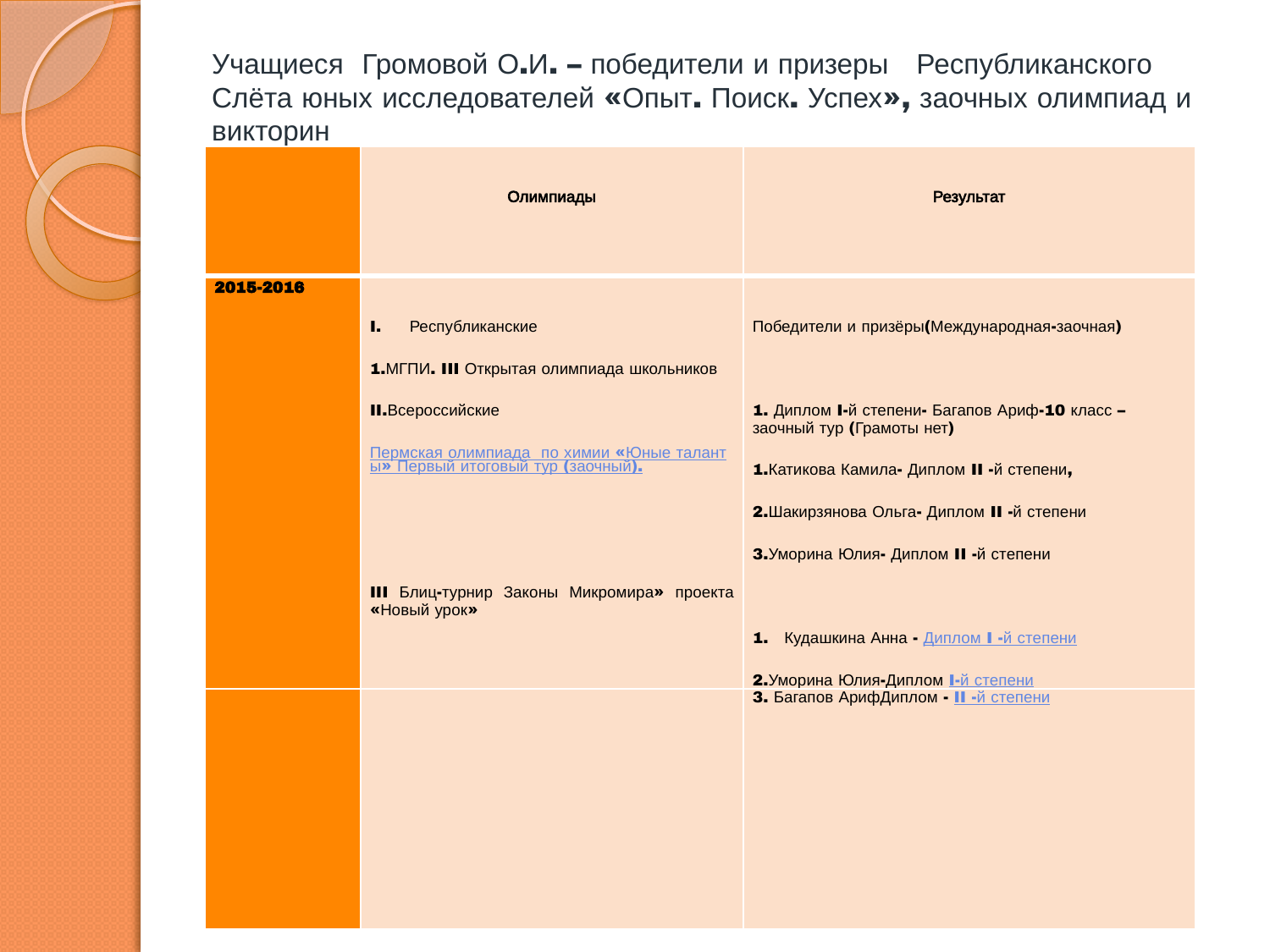

# Учащиеся  Громовой О.И. – победители и призеры   Республиканского Слёта юных исследователей «Опыт. Поиск. Успех», заочных олимпиад и  викторин
|  | Олимпиады | Результат |
| --- | --- | --- |
| 2015-2016 | Республиканские 1.МГПИ. III Открытая олимпиада школьников II.Всероссийские Пермская олимпиада по химии «Юные таланты» Первый итоговый тур (заочный). III Блиц-турнир Законы Микромира» проекта «Новый урок» | Победители и призёры(Международная-заочная) 1. Диплом I-й степени- Багапов Ариф-10 класс –заочный тур (Грамоты нет) 1.Катикова Камила- Диплом II -й степени, 2.Шакирзянова Ольга- Диплом II -й степени 3.Уморина Юлия- Диплом II -й степени Кудашкина Анна - Диплом I -й степени 2.Уморина Юлия-Диплом I-й степени |
|  |  | 3. Багапов АрифДиплом - II -й степени |